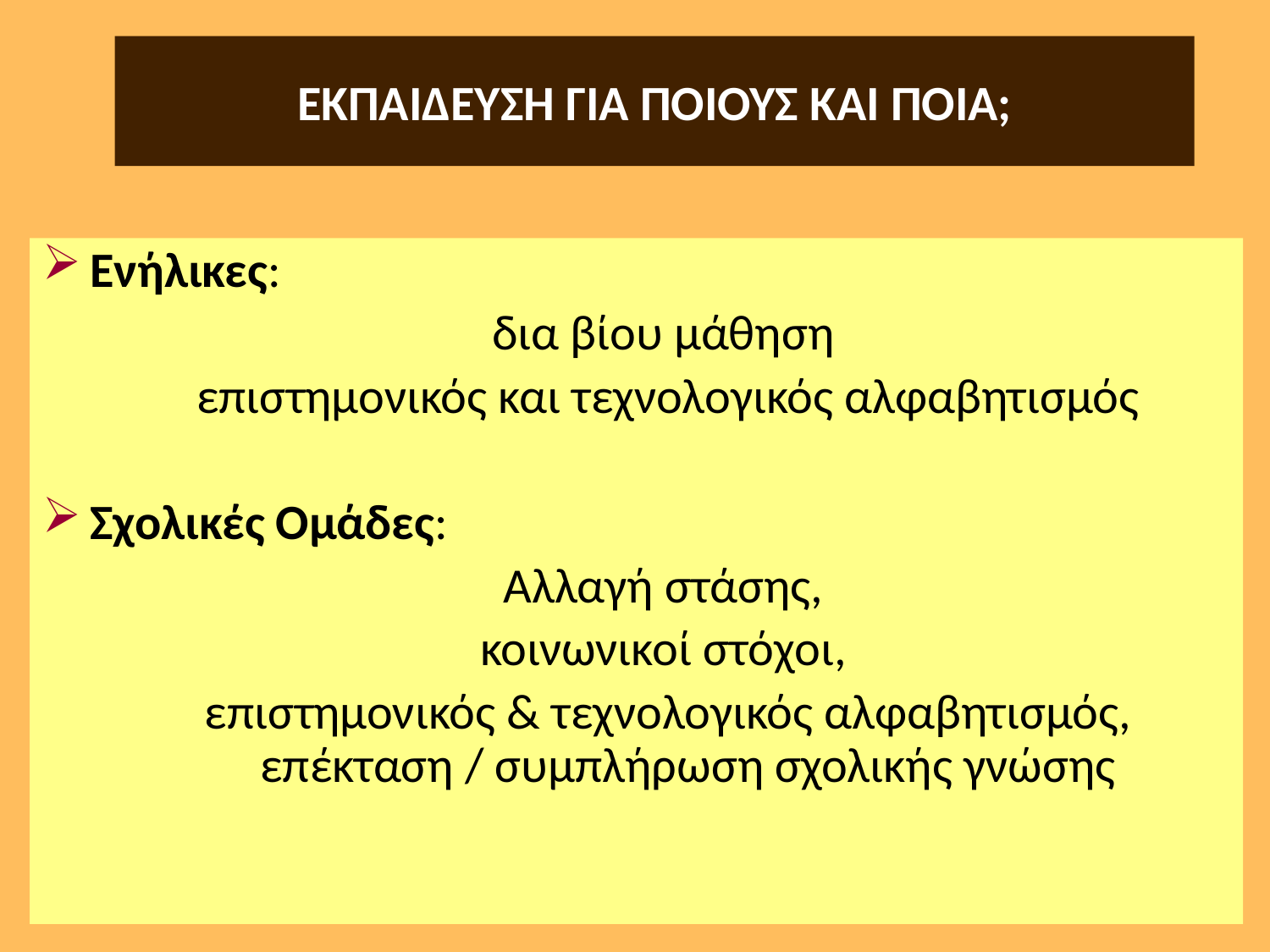

# ΕΚΠΑΙΔΕΥΣΗ ΓΙΑ ΠΟΙΟΥΣ ΚΑΙ ΠΟΙΑ;
Ενήλικες:
δια βίου μάθηση
επιστημονικός και τεχνολογικός αλφαβητισμός

Σχολικές Ομάδες:
Αλλαγή στάσης,
κοινωνικοί στόχοι,
επιστημονικός & τεχνολογικός αλφαβητισμός, επέκταση / συμπλήρωση σχολικής γνώσης